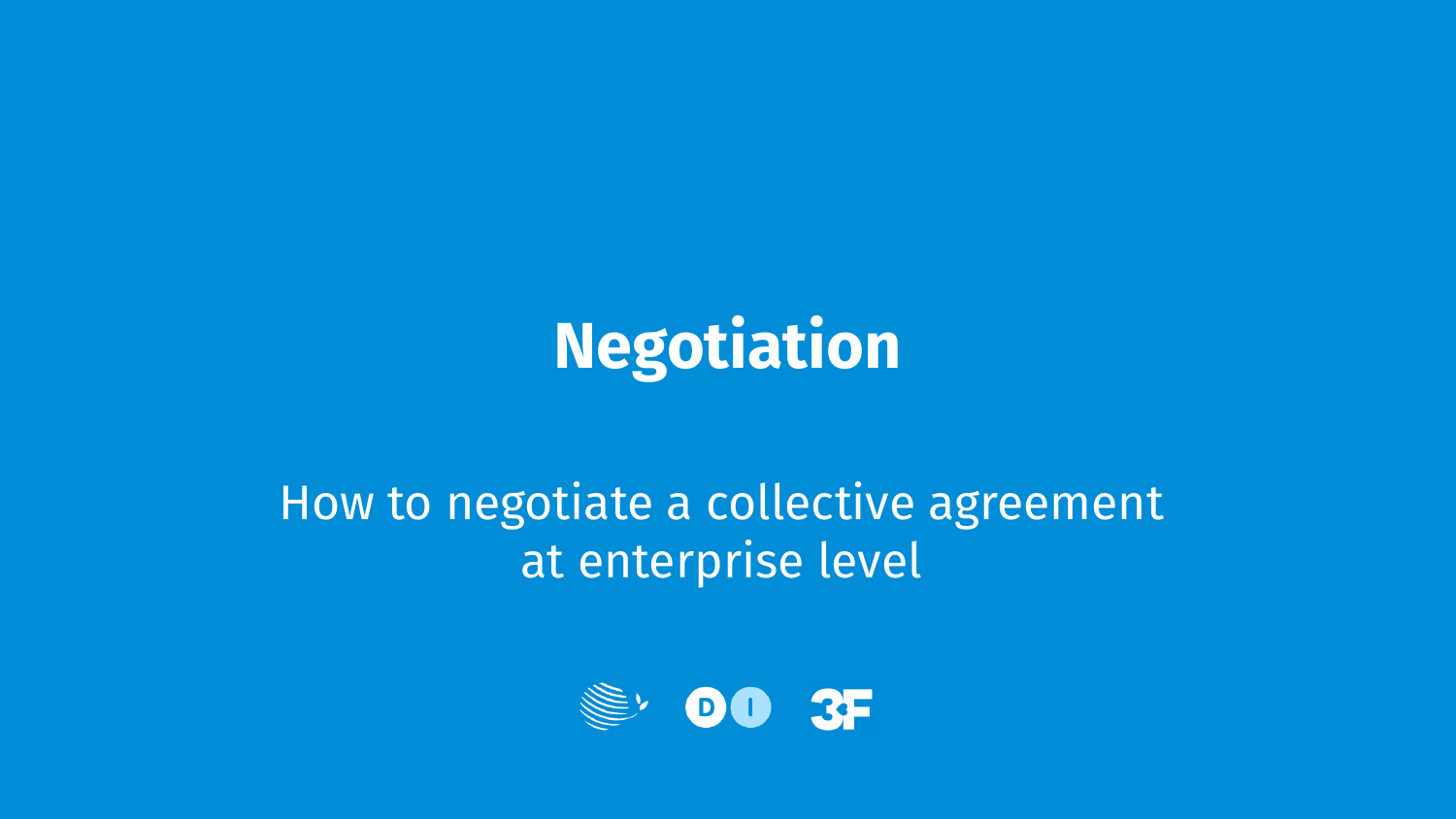

# Negotiation
How to negotiate a collective agreement
at enterprise level